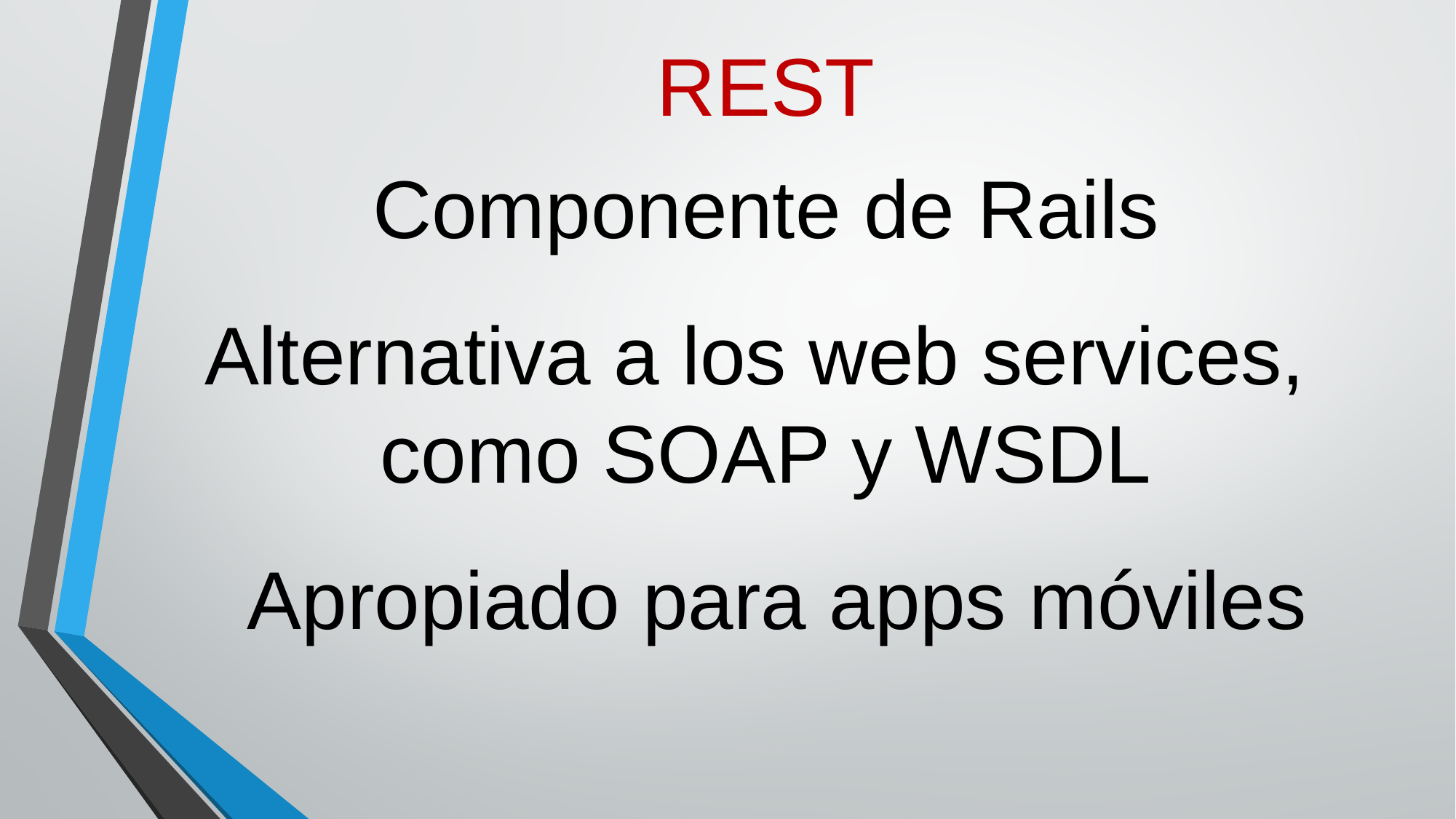

REST
Componente de Rails
Alternativa a los web services,
como SOAP y WSDL
Apropiado para apps móviles